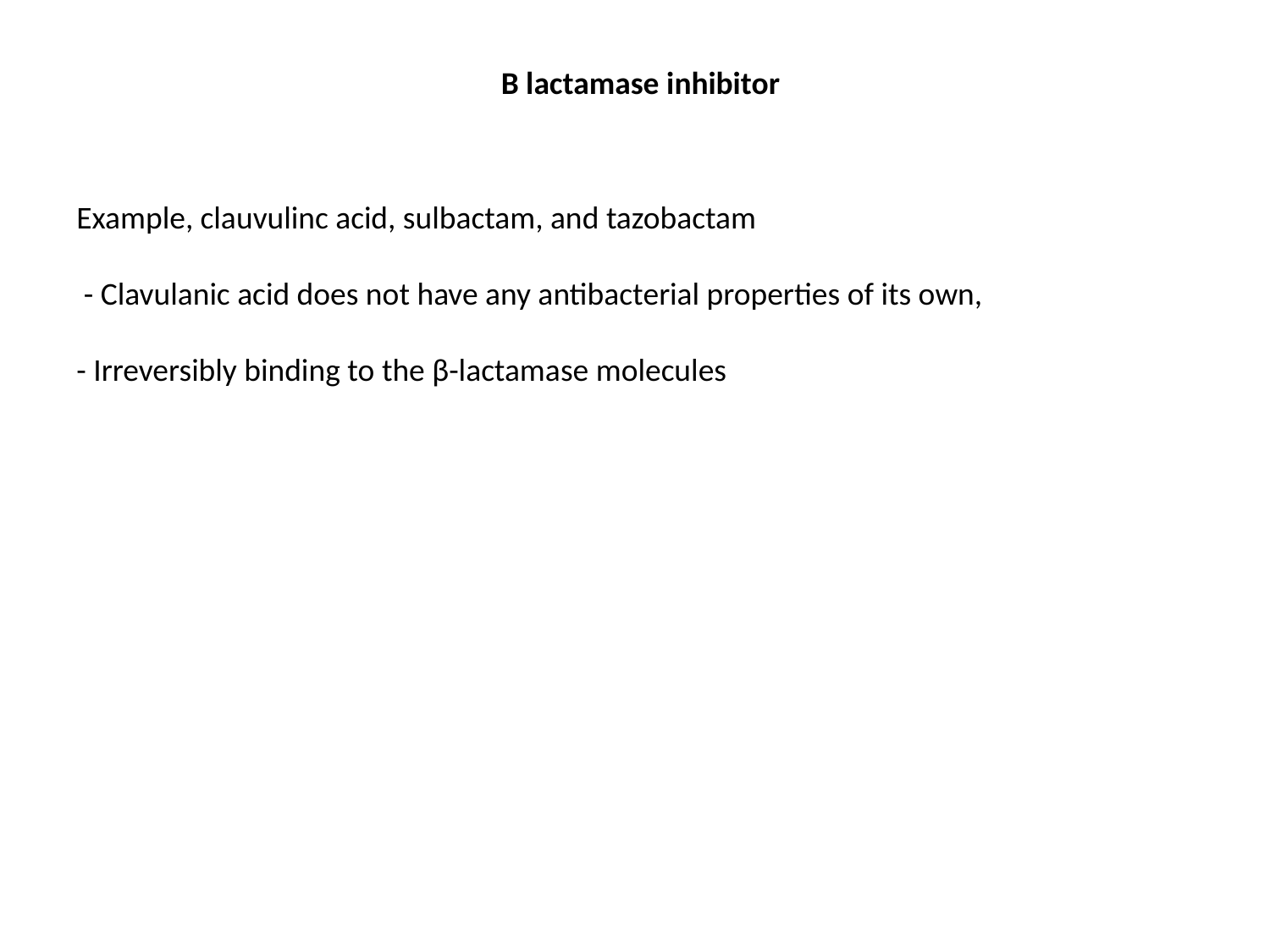

B lactamase inhibitor
Example, clauvulinc acid, sulbactam, and tazobactam

 - Clavulanic acid does not have any antibacterial properties of its own,

- Irreversibly binding to the β-lactamase molecules